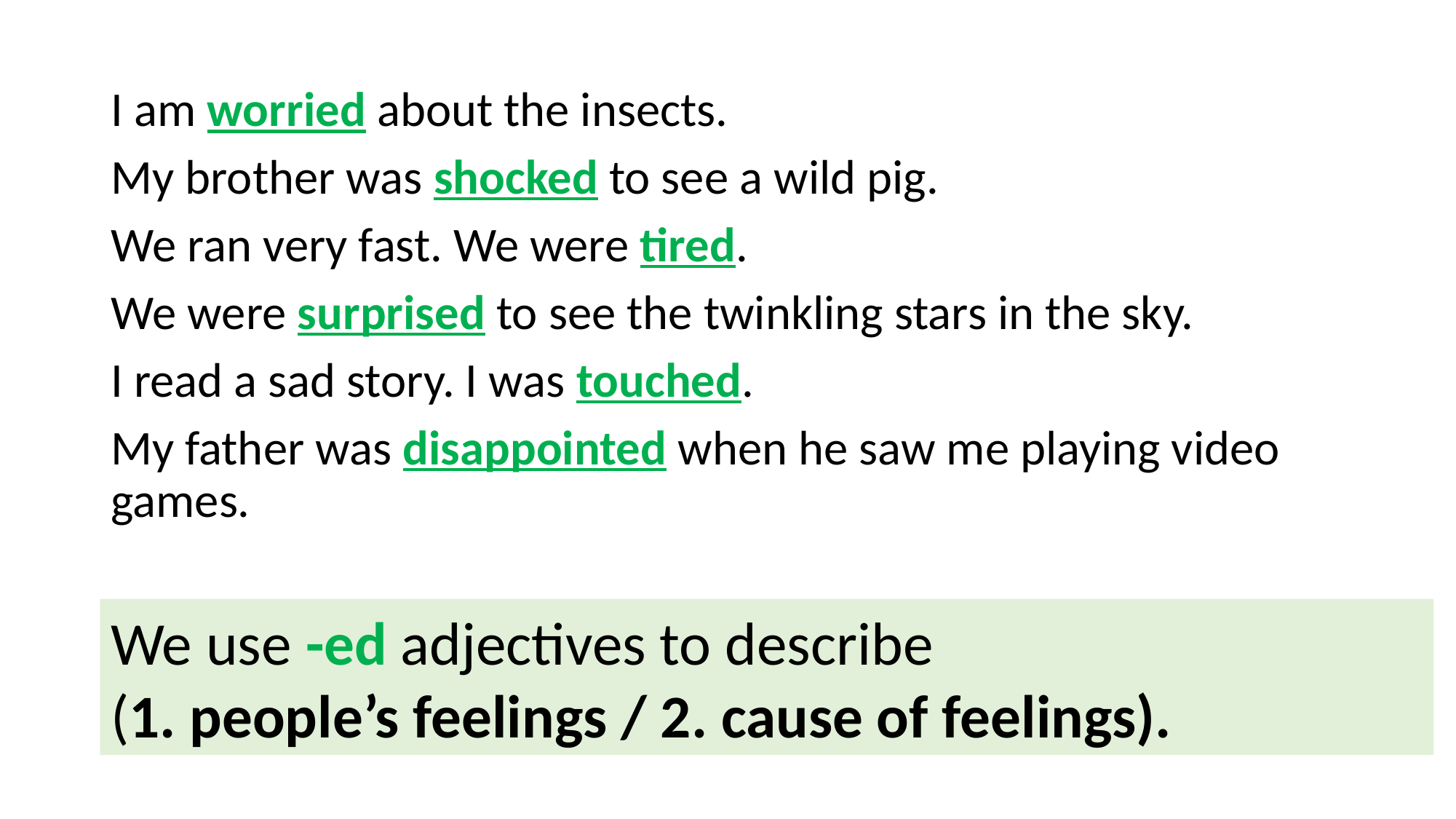

I am worried about the insects.
My brother was shocked to see a wild pig.
We ran very fast. We were tired.
We were surprised to see the twinkling stars in the sky.
I read a sad story. I was touched.
My father was disappointed when he saw me playing video games.

We use -ed adjectives to describe
(1. people’s feelings / 2. cause of feelings).